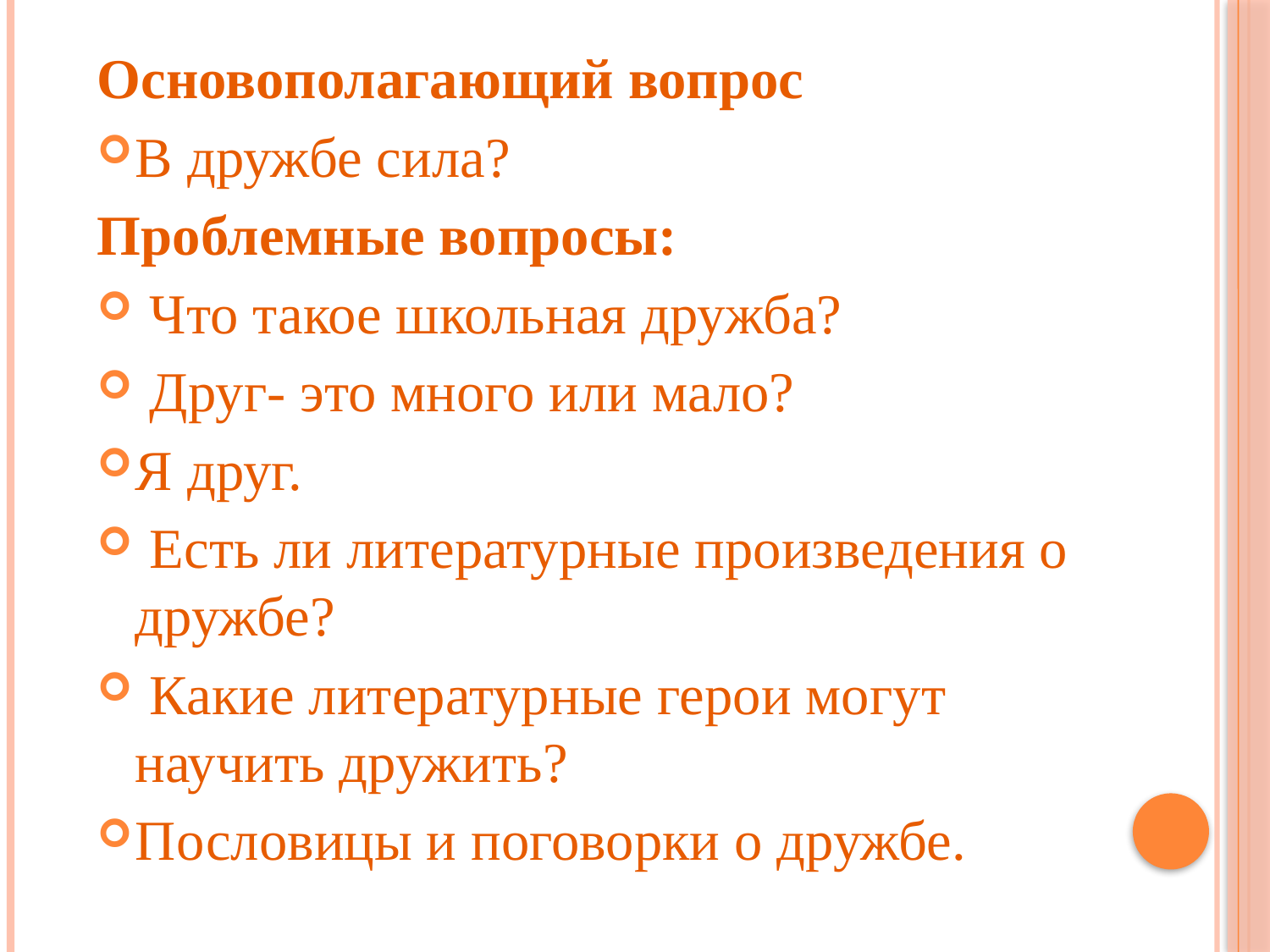

Основополагающий вопрос
В дружбе сила?
Проблемные вопросы:
 Что такое школьная дружба?
 Друг- это много или мало?
Я друг.
 Есть ли литературные произведения о дружбе?
 Какие литературные герои могут научить дружить?
Пословицы и поговорки о дружбе.